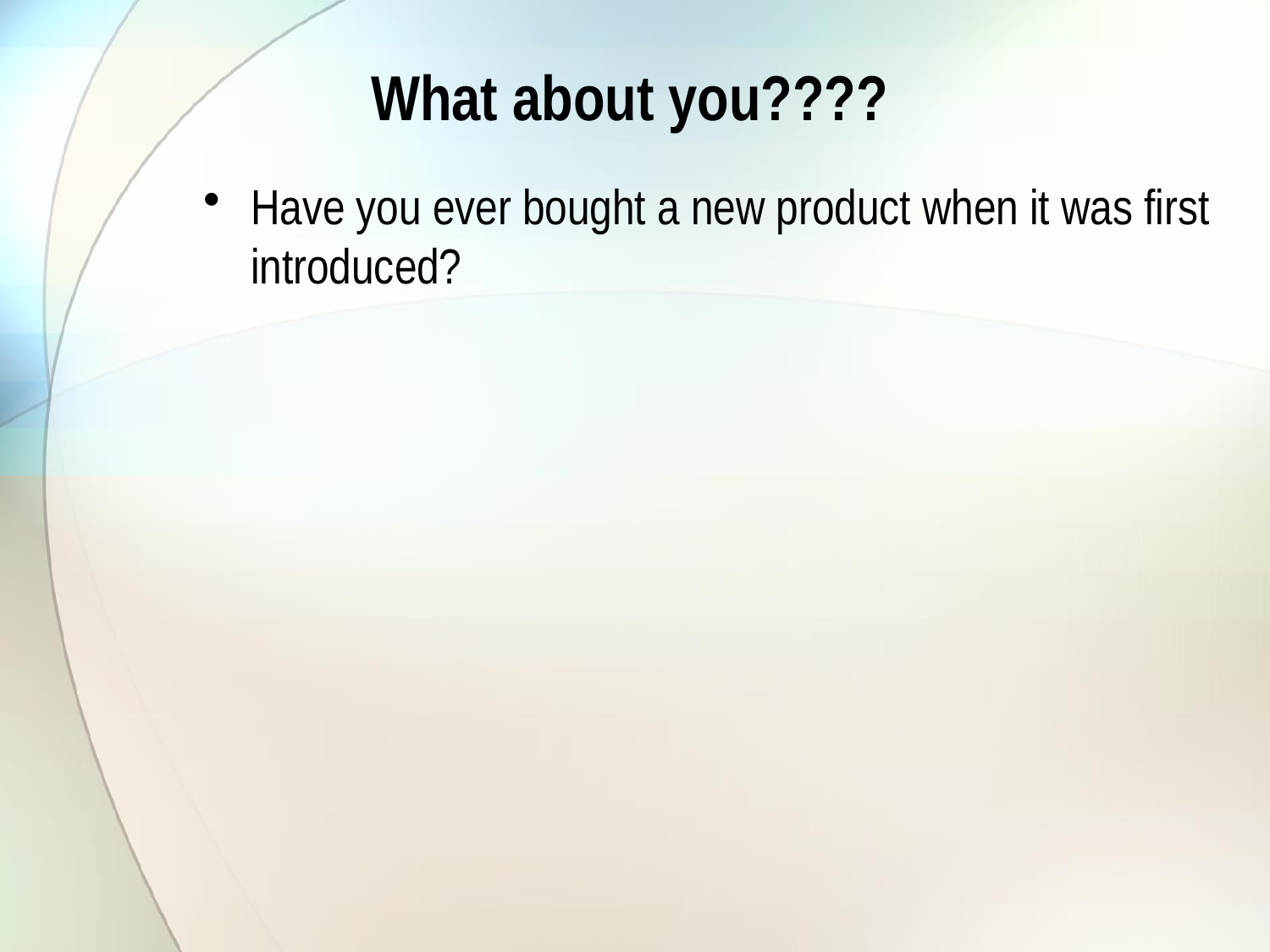

# What about you????
Have you ever bought a new product when it was first introduced?